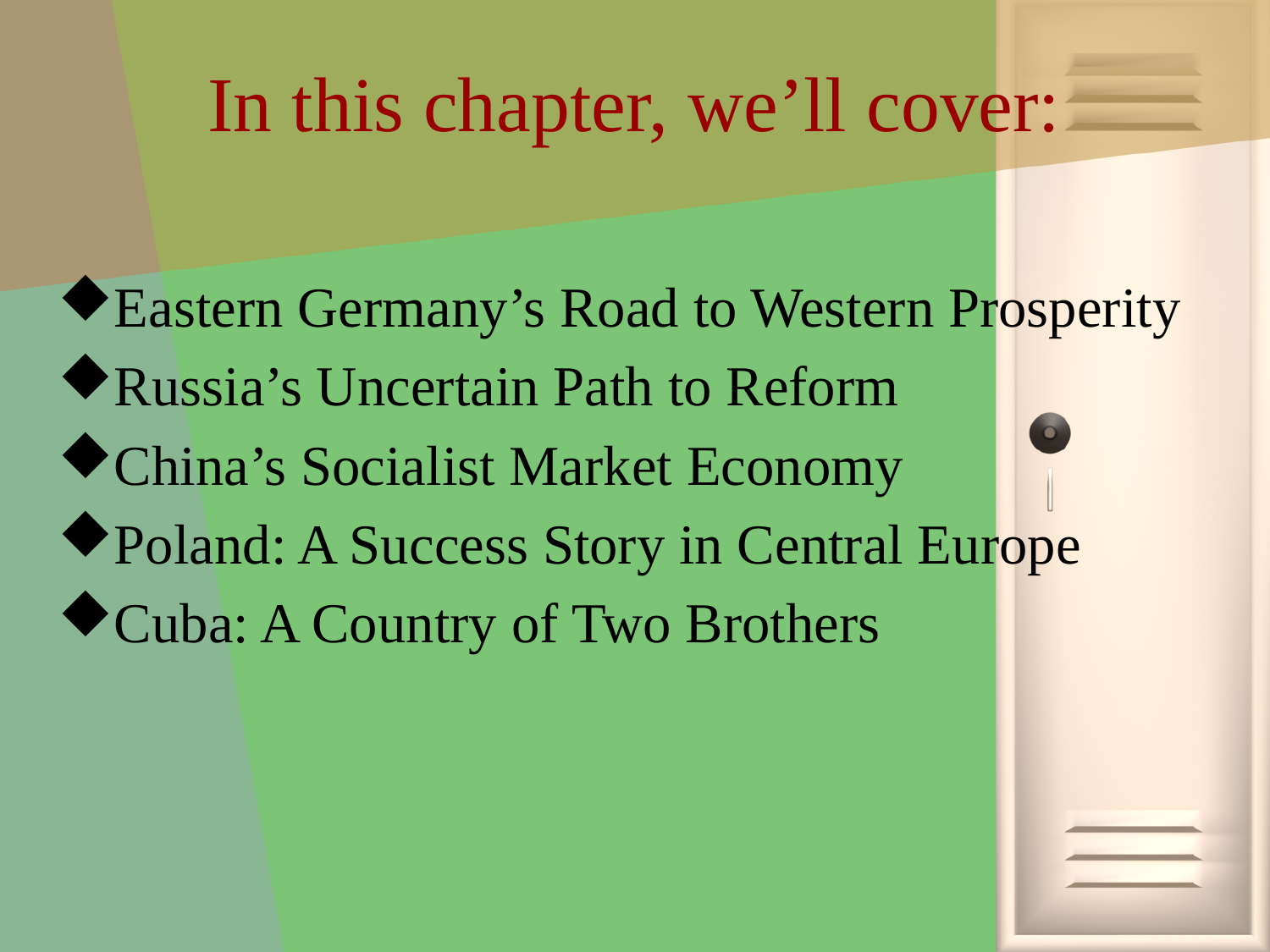

# In this chapter, we’ll cover:
Eastern Germany’s Road to Western Prosperity
Russia’s Uncertain Path to Reform
China’s Socialist Market Economy
Poland: A Success Story in Central Europe
Cuba: A Country of Two Brothers